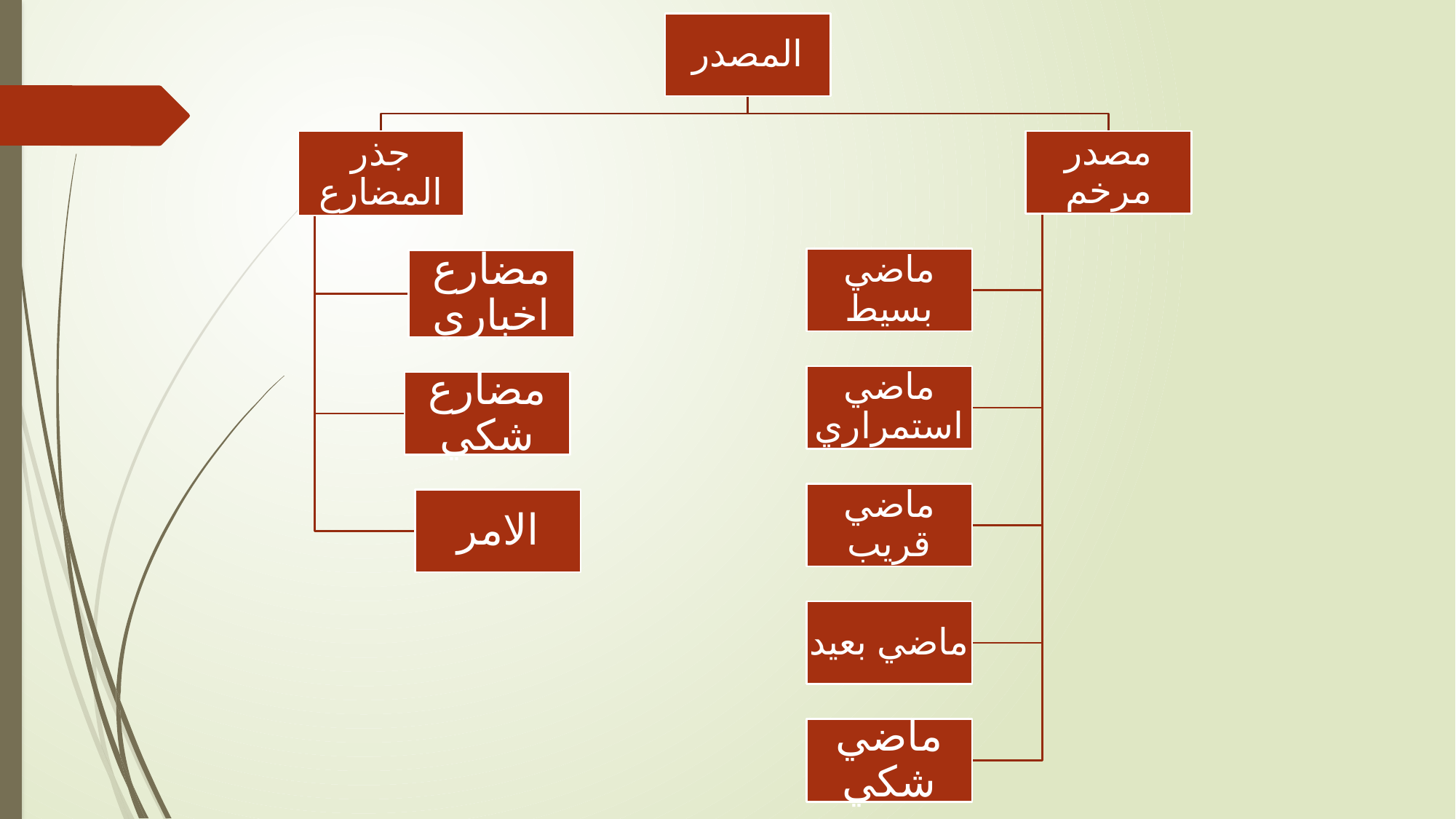

المصدر
جذر المضارع
مضارع اخباري
مضارع شكي
الامر
مصدر مرخم
ماضي بسيط
ماضي استمراري
ماضي قريب
ماضي بعيد
ماضي شكي